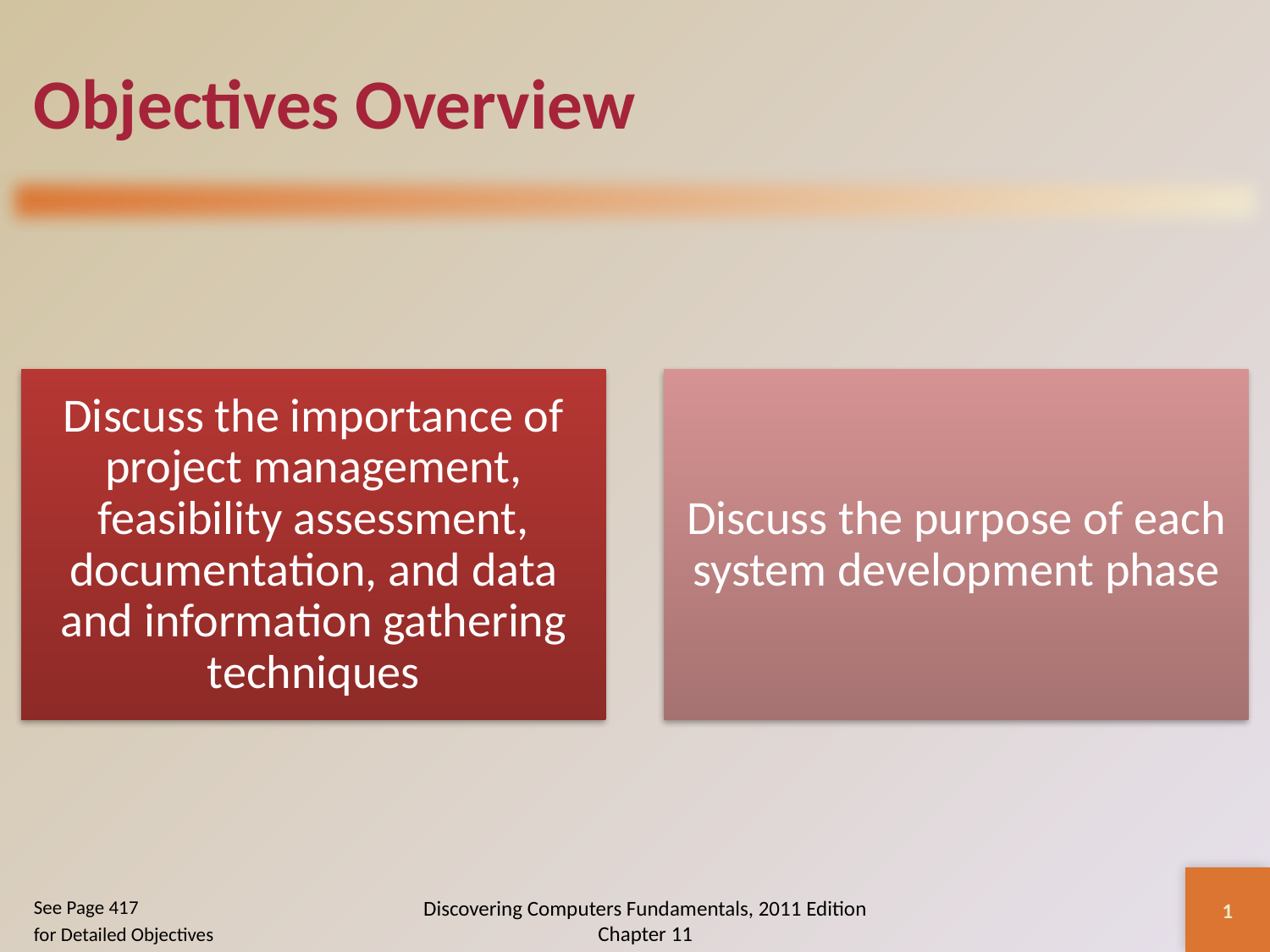

# Objectives Overview
Discuss the importance of project management, feasibility assessment, documentation, and data and information gathering techniques
Discuss the purpose of each system development phase
1
See Page 417
for Detailed Objectives
Discovering Computers Fundamentals, 2011 Edition Chapter 11